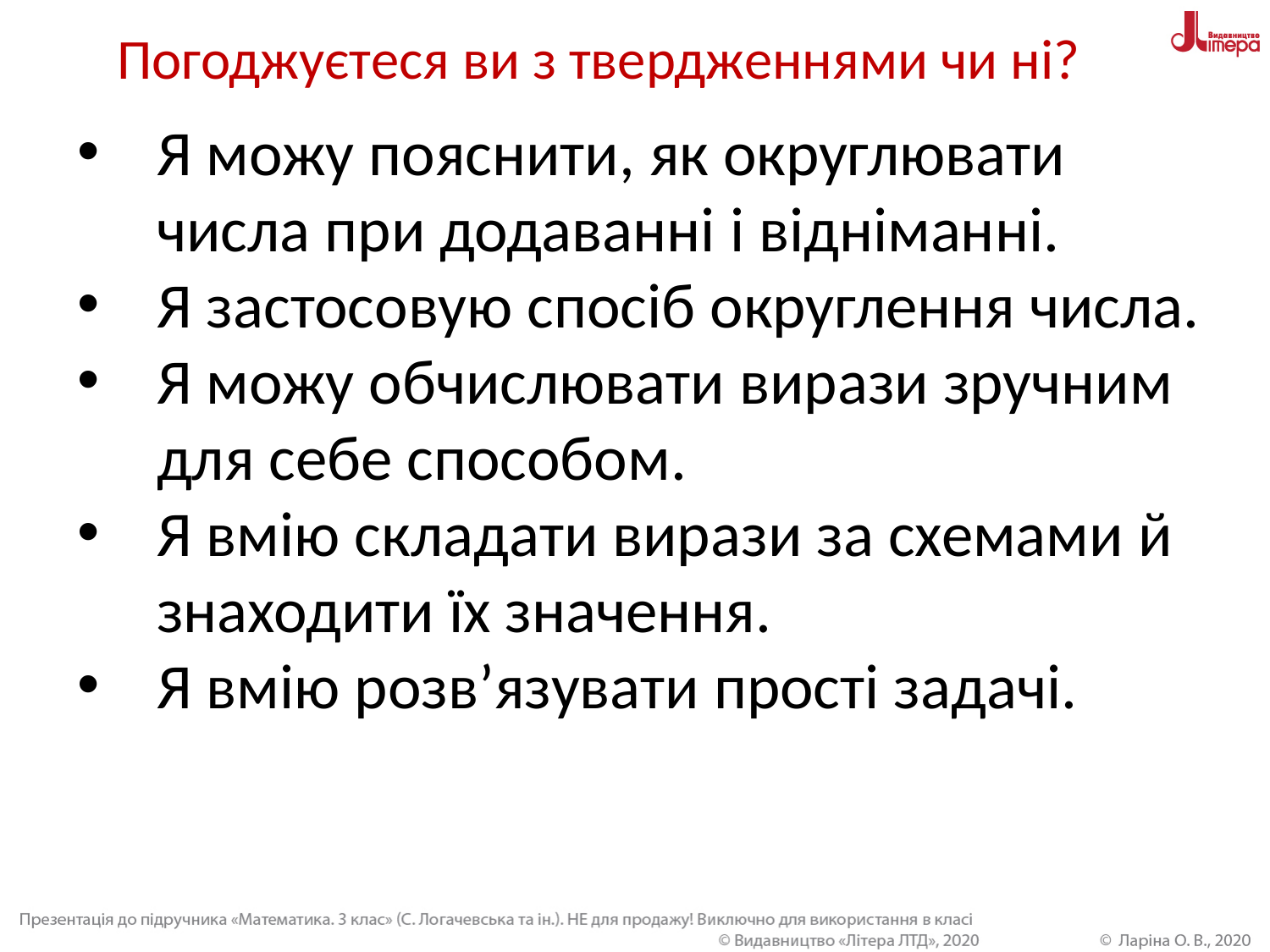

Погоджуєтеся ви з твердженнями чи ні?
Я можу пояснити, як округлювати числа при додаванні і відніманні.
Я застосовую спосіб округлення числа.
Я можу обчислювати вирази зручним для себе способом.
Я вмію складати вирази за схемами й знаходити їх значення.
Я вмію розв’язувати прості задачі.